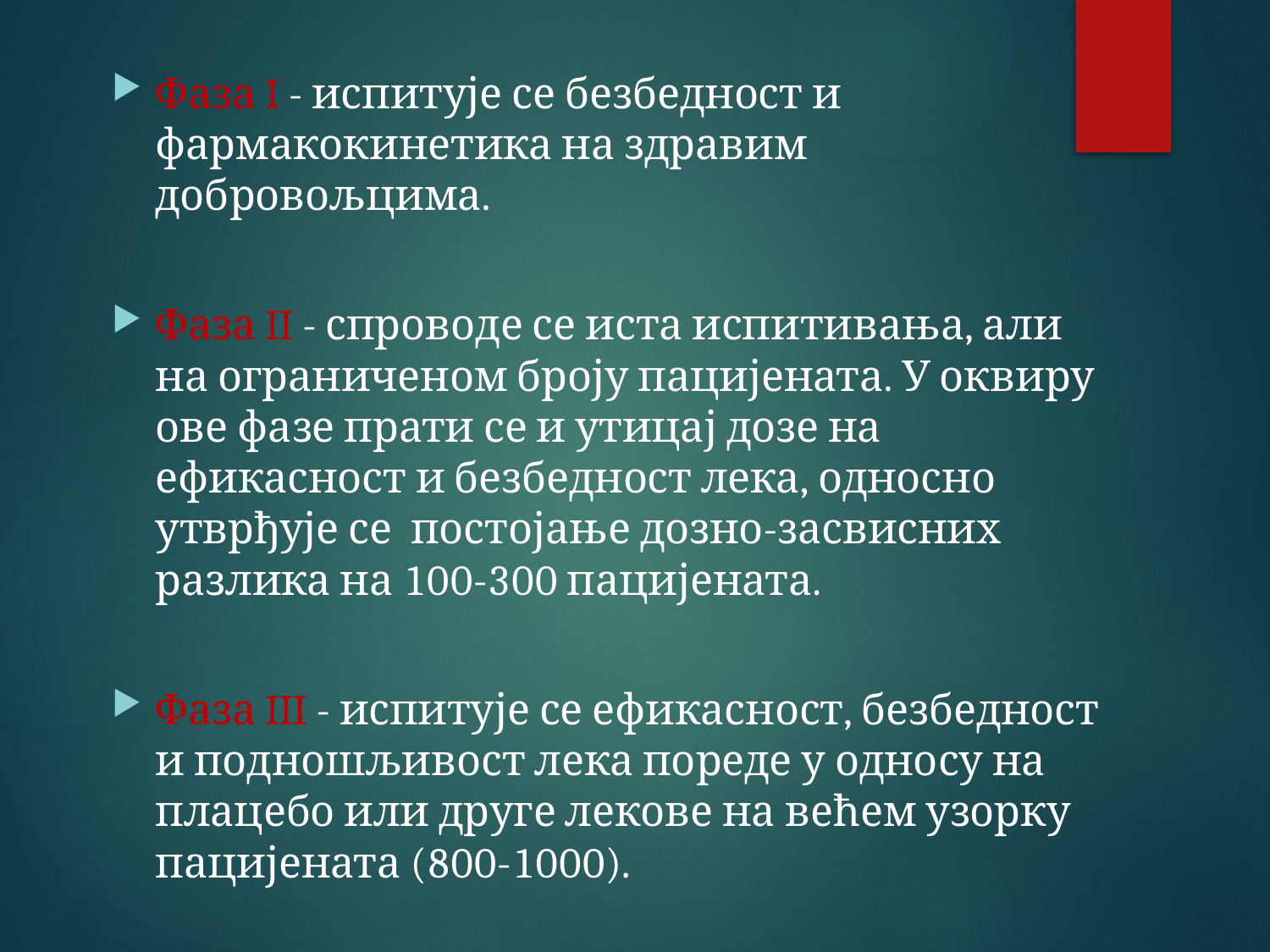

Фаза I - испитује се безбедност и фармакокинетика на здравим добровољцима.

Фаза II - спроводе се иста испитивања, али на ограниченом броју пацијената. У оквиру ове фазе прати се и утицај дозе на ефикасност и безбедност лека, односно утврђује се  постојање дозно-засвисних разлика на 100-300 пацијената.

Фаза III - испитује се ефикасност, безбедност и подношљивост лека пореде у односу на плацебо или друге лекове на већем узорку пацијената (800-1000).